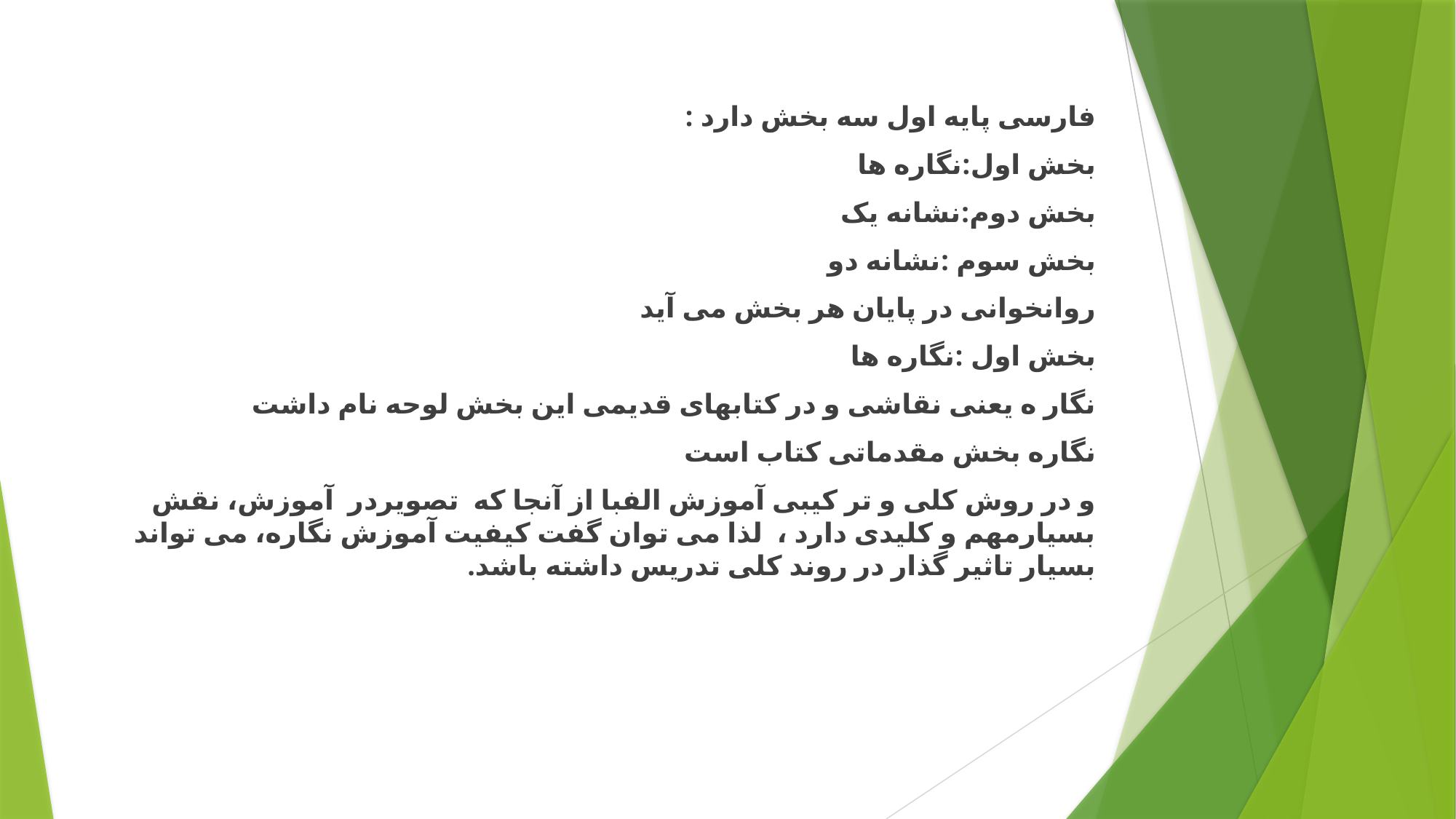

فارسی پایه اول سه بخش دارد :
بخش اول:نگاره ها
بخش دوم:نشانه یک
بخش سوم :نشانه دو
روانخوانی در پایان هر بخش می آید
بخش اول :نگاره ها
نگار ه یعنی نقاشی و در کتابهای قدیمی این بخش لوحه نام داشت
نگاره بخش مقدماتی کتاب است
و در روش کلی و تر کیبی آموزش الفبا از آنجا که  تصویردر  آموزش، نقش بسیارمهم و کلیدی دارد ،  لذا می توان گفت کیفیت آموزش نگاره، می تواند بسیار تاثیر گذار در روند کلی تدریس داشته باشد.